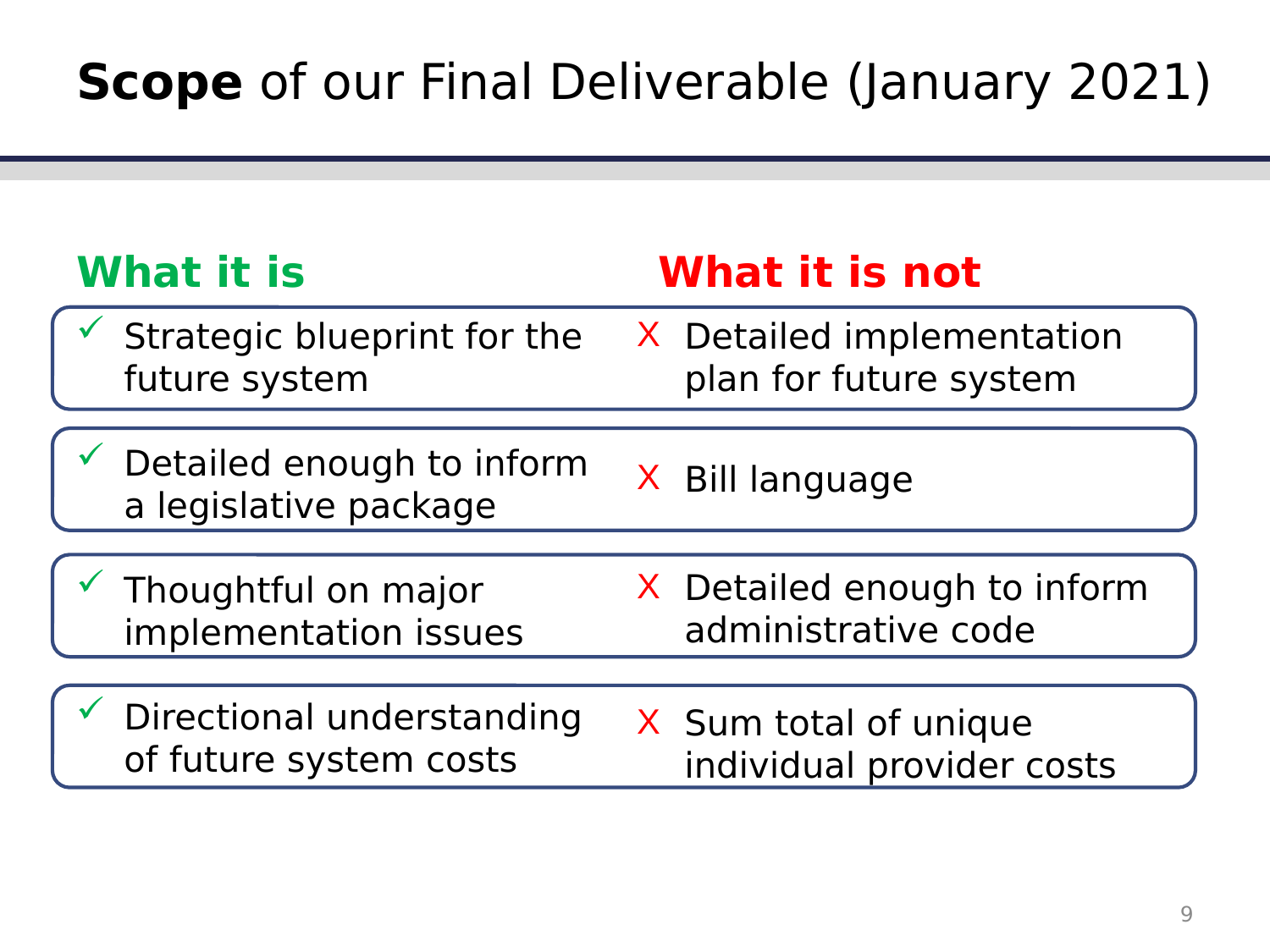

# Scope of our Final Deliverable (January 2021)
What it is
What it is not
Strategic blueprint for the future system
Detailed enough to inform a legislative package
Thoughtful on major implementation issues
Directional understanding of future system costs

Detailed implementation plan for future system

Bill language

Detailed enough to inform administrative code

Sum total of unique individual provider costs
9